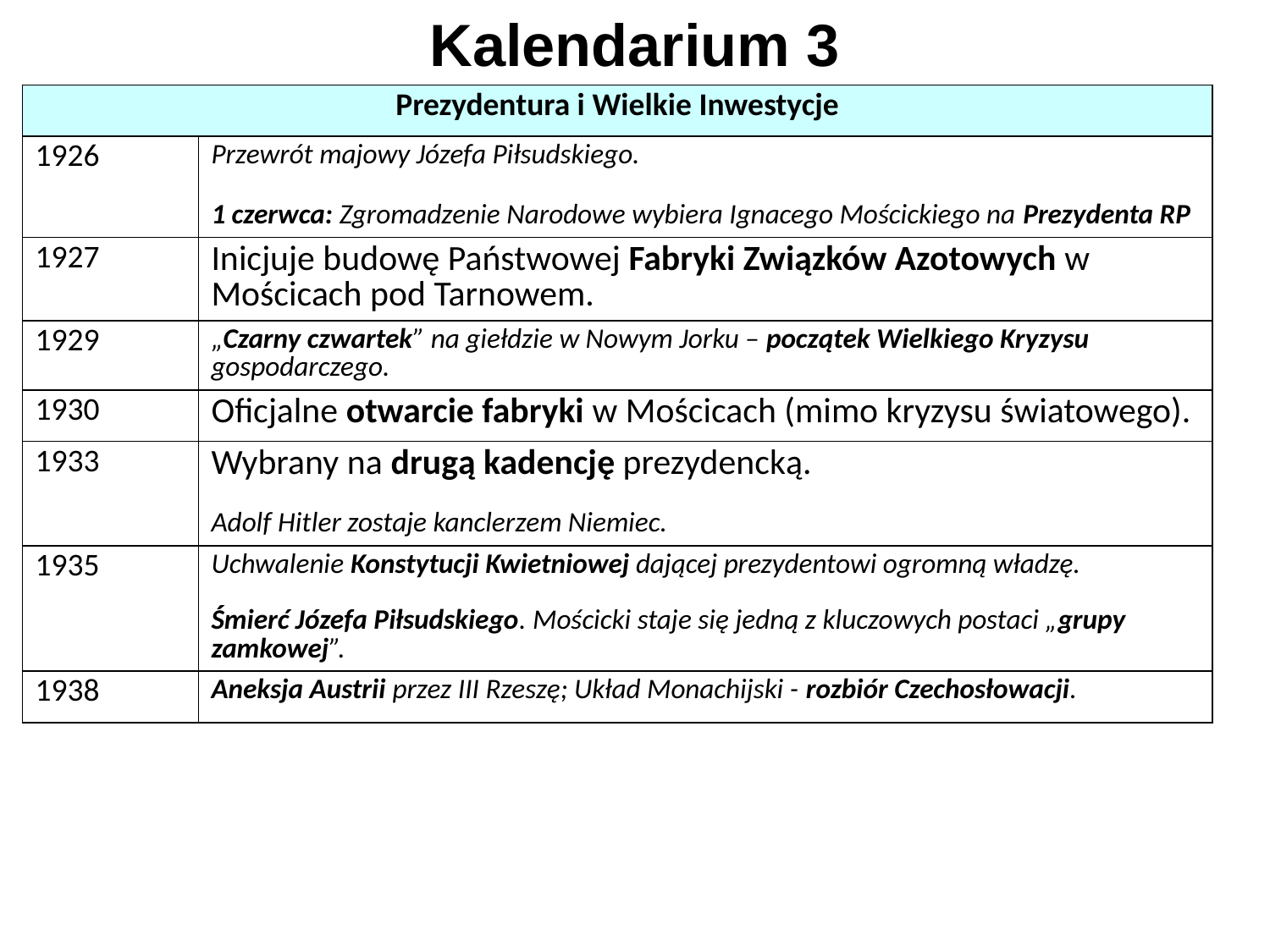

# Kalendarium 3
| Prezydentura i Wielkie Inwestycje |  |
| --- | --- |
| 1926 | Przewrót majowy Józefa Piłsudskiego. 1 czerwca: Zgromadzenie Narodowe wybiera Ignacego Mościckiego na Prezydenta RP |
| 1927 | Inicjuje budowę Państwowej Fabryki Związków Azotowych w Mościcach pod Tarnowem. |
| 1929 | „Czarny czwartek” na giełdzie w Nowym Jorku – początek Wielkiego Kryzysu gospodarczego. |
| 1930 | Oficjalne otwarcie fabryki w Mościcach (mimo kryzysu światowego). |
| 1933 | Wybrany na drugą kadencję prezydencką. Adolf Hitler zostaje kanclerzem Niemiec. |
| 1935 | Uchwalenie Konstytucji Kwietniowej dającej prezydentowi ogromną władzę. Śmierć Józefa Piłsudskiego. Mościcki staje się jedną z kluczowych postaci „grupy zamkowej”. |
| 1938 | Aneksja Austrii przez III Rzeszę; Układ Monachijski - rozbiór Czechosłowacji. |